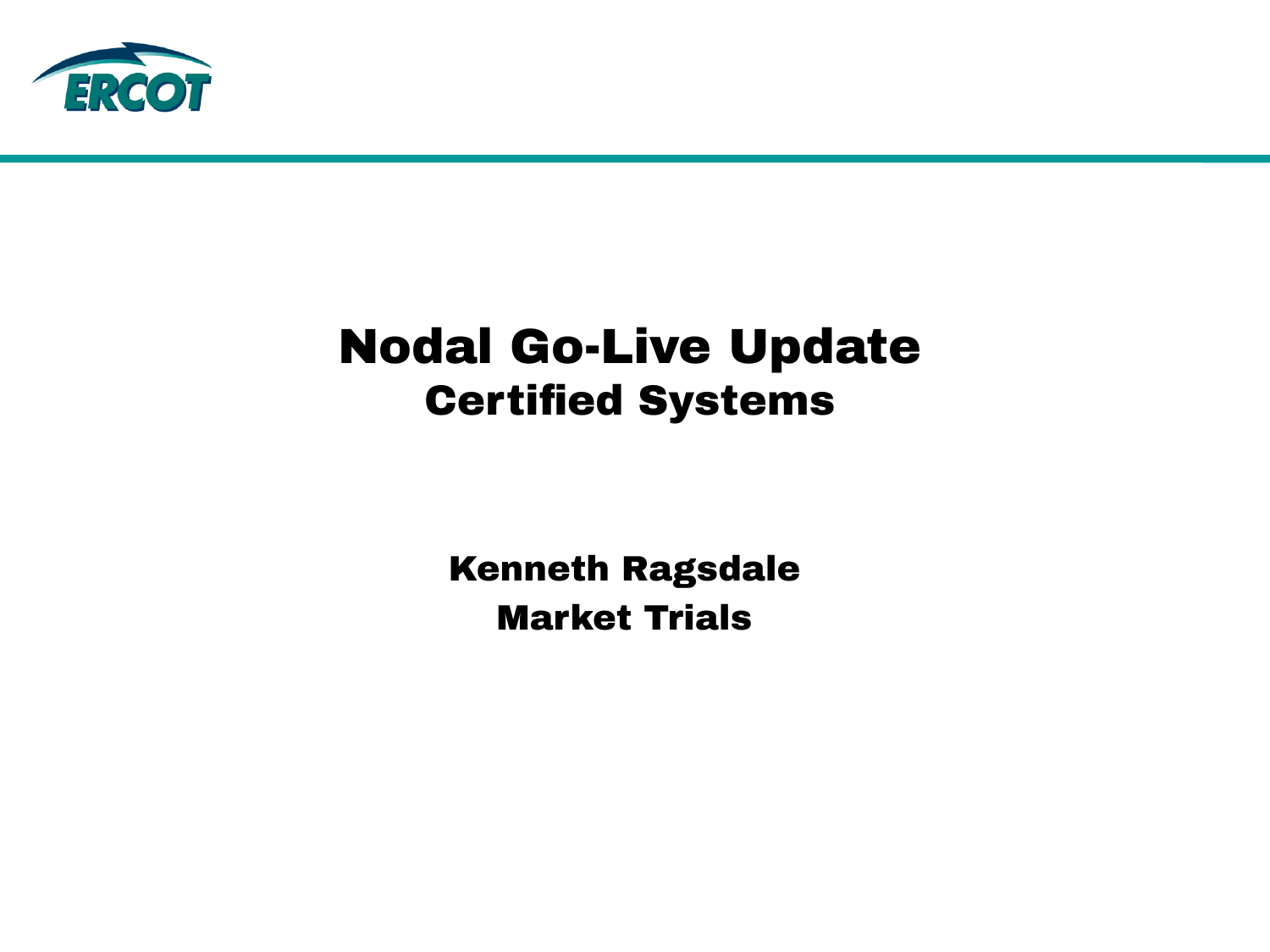

# Nodal Go-Live Update Certified Systems
Kenneth Ragsdale
Market Trials